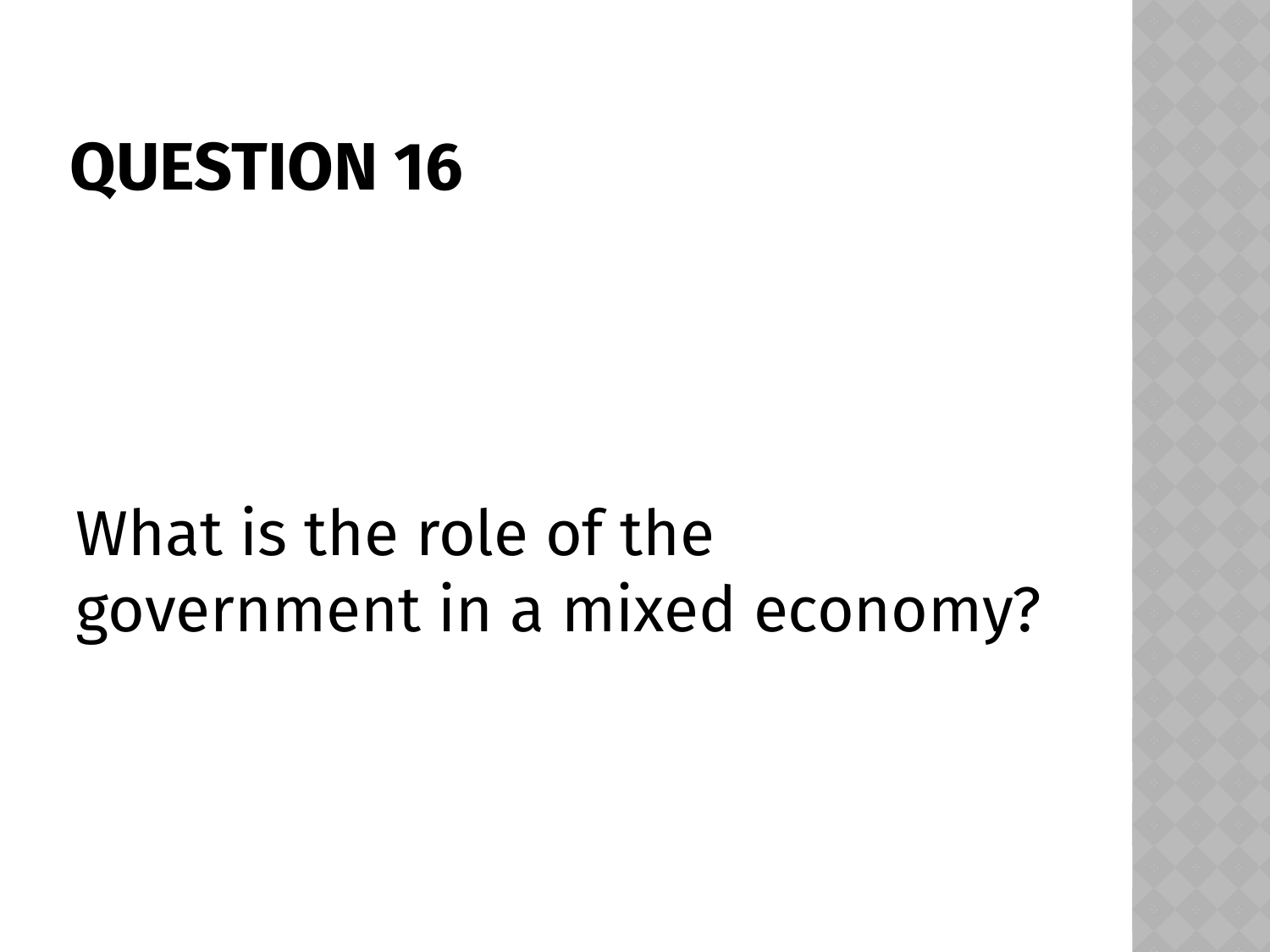

# Question 16

What is the role of the government in a mixed economy?